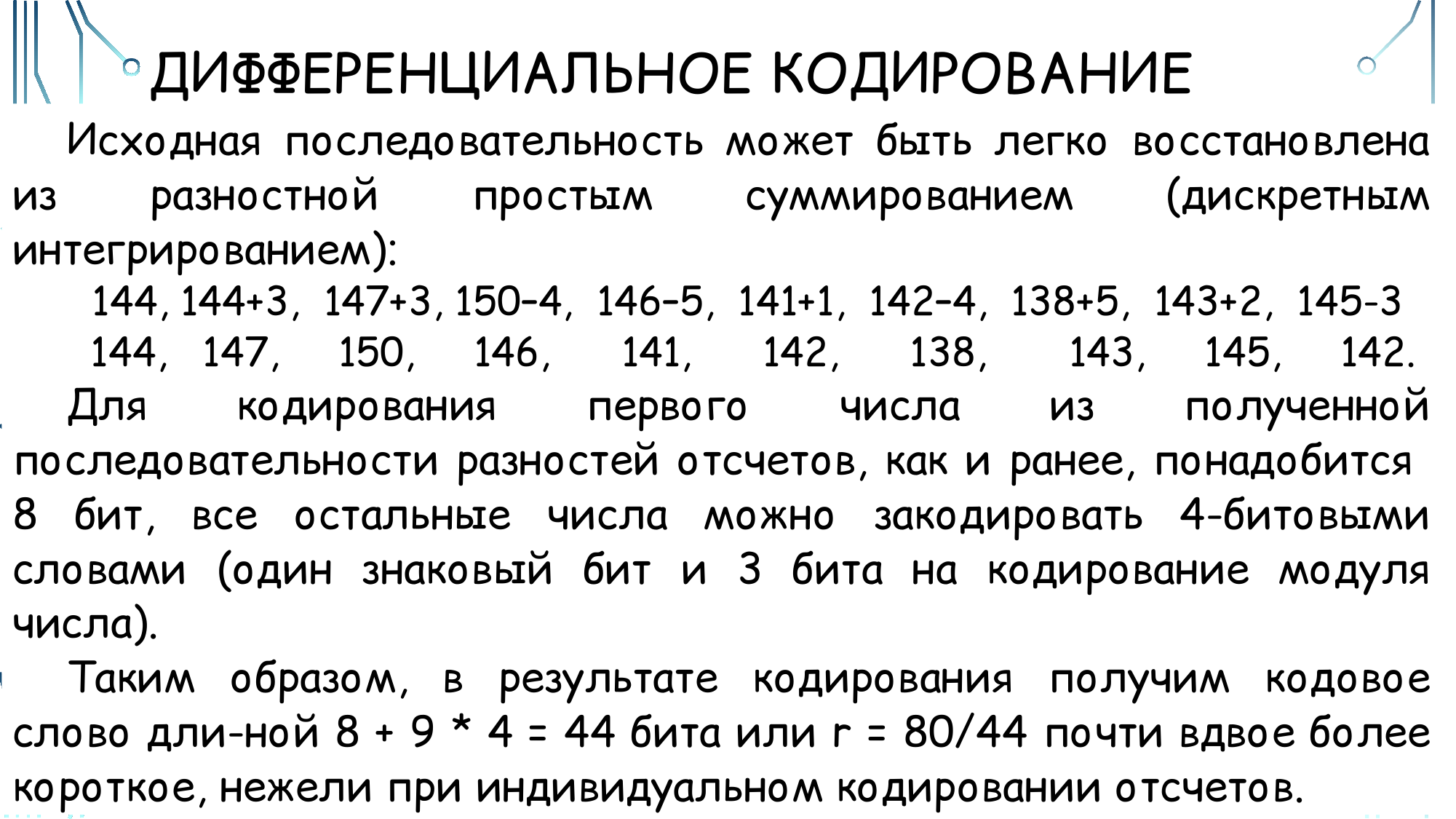

# ДИФФЕРЕНЦИАЛЬНОЕ КОДИРОВАНИЕ
Исходная последовательность может быть легко восстановлена из разностной простым суммированием (дискретным интегрированием):
144, 144+3,  147+3, 150–4,  146–5,  141+1,  142–4,  138+5,  143+2,  145-3
 144,   147,     150,     146,      141,      142,      138,       143,     145,     142.
Для кодирования первого числа из полученной последовательности разностей отсчетов, как и ранее, понадобится  8 бит, все остальные числа можно закодировать 4-битовыми словами (один знаковый бит и 3 бита на кодирование модуля числа).
Таким образом, в результате кодирования получим кодовое слово дли-ной 8 + 9 * 4 = 44 бита или r = 80/44 почти вдвое более короткое, нежели при индивидуальном кодировании отсчетов.